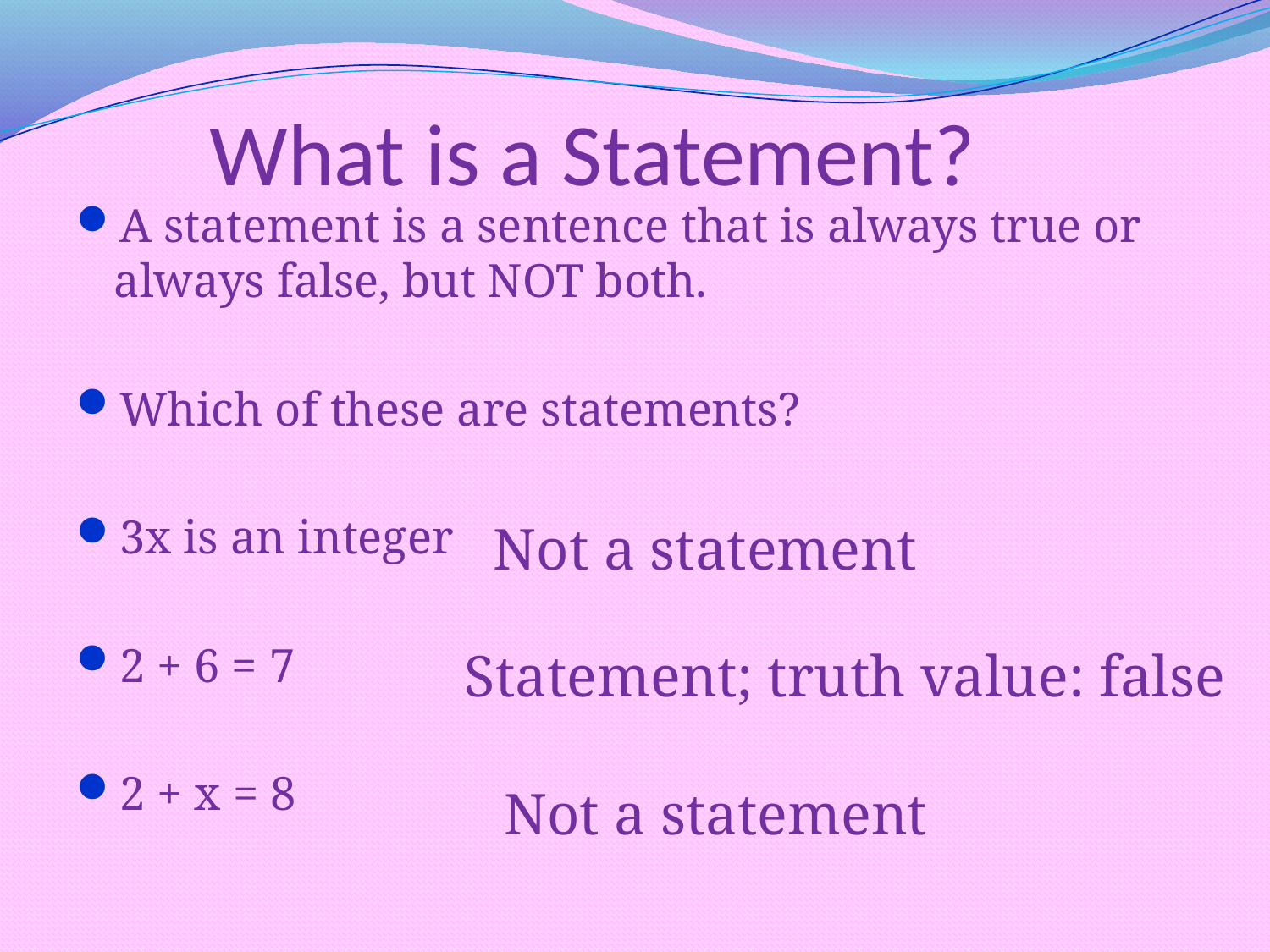

# What is a Statement?
A statement is a sentence that is always true or always false, but NOT both.

Which of these are statements?

3x is an integer

2 + 6 = 7

2 + x = 8
Not a statement
Statement; truth value: false
Not a statement